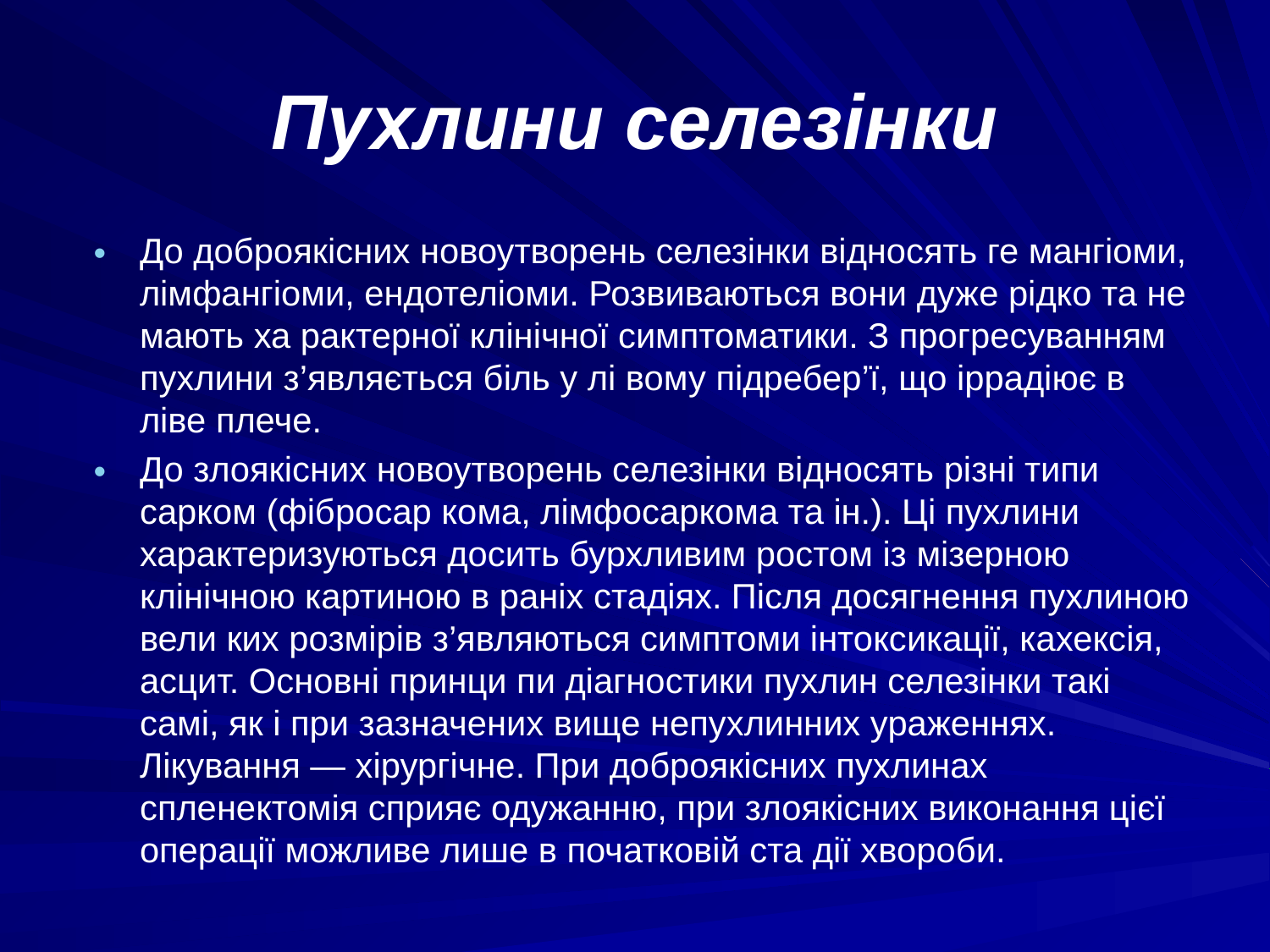

# Пухлини селезінки
До доброякісних новоутворень селезінки відносять ге мангіоми, лімфангіоми, ендотеліоми. Розвиваються вони дуже рідко та не мають ха рактерної клінічної симптоматики. З прогресуванням пухлини з’являється біль у лі вому підребер’ї, що іррадіює в ліве плече.
До злоякісних новоутворень селезінки відносять різні типи сарком (фібросар кома, лімфосаркома та ін.). Ці пухлини характеризуються досить бурхливим ростом із мізерною клінічною картиною в раніх стадіях. Після досягнення пухлиною вели ких розмірів з’являються симптоми інтоксикації, кахексія, асцит. Основні принци пи діагностики пухлин селезінки такі самі, як і при зазначених вище непухлинних ураженнях. Лікування — хірургічне. При доброякісних пухлинах спленектомія сприяє одужанню, при злоякісних виконання цієї операції можливе лише в початковій ста дії хвороби.